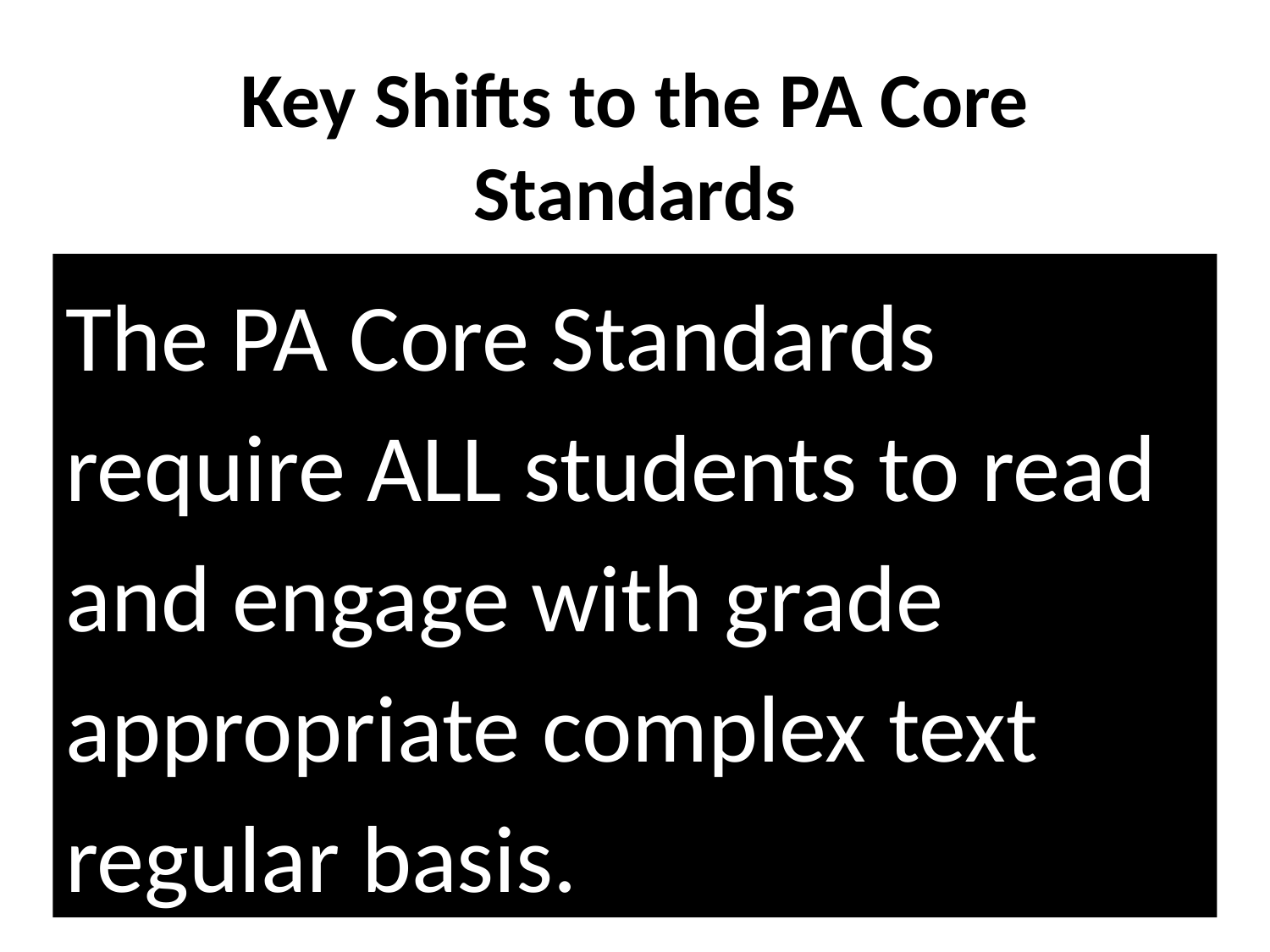

# Key Shifts to the PA Core Standards
The PA Core Standards require ALL students to read and engage with grade appropriate complex text regular basis.
Balancing the reading of informational and literary texts so that students can access nonfiction and authentic texts, as well as literature.
Focusing on close and careful reading of text so that students are learning from the text.
Supporting writing from sources (i.e., using evidence from text to inform or make an argument) so that students use evidence and respond to the ideas, events, facts, and arguments presented in the texts they read.
Stressing an academically focused vocabulary so that students can access more complex texts.